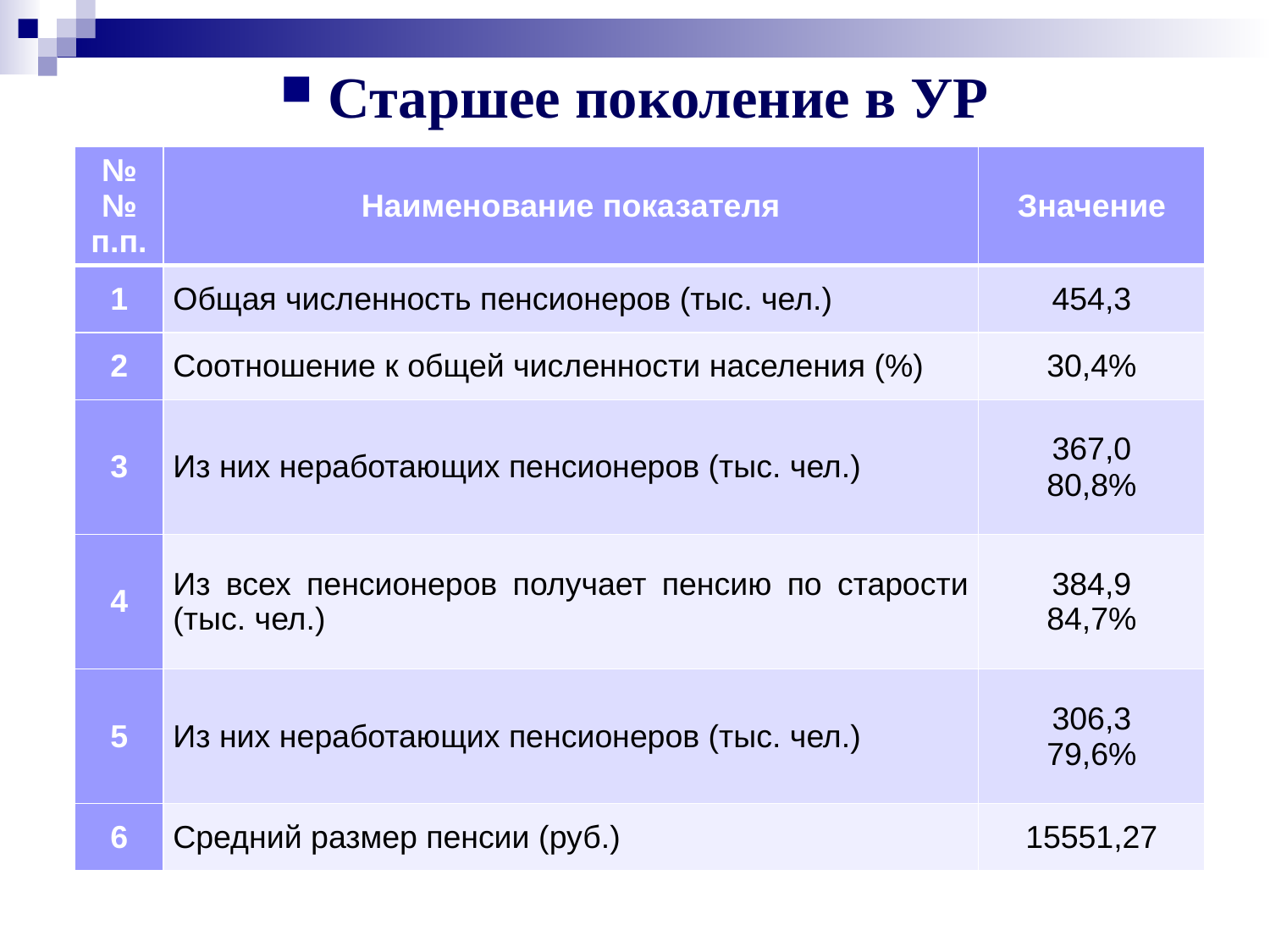

# Старшее поколение в УР
| №№ п.п. | Наименование показателя | Значение |
| --- | --- | --- |
| 1 | Общая численность пенсионеров (тыс. чел.) | 454,3 |
| 2 | Соотношение к общей численности населения (%) | 30,4% |
| 3 | Из них неработающих пенсионеров (тыс. чел.) | 367,0 80,8% |
| 4 | Из всех пенсионеров получает пенсию по старости (тыс. чел.) | 384,9 84,7% |
| 5 | Из них неработающих пенсионеров (тыс. чел.) | 306,3 79,6% |
| 6 | Средний размер пенсии (руб.) | 15551,27 |